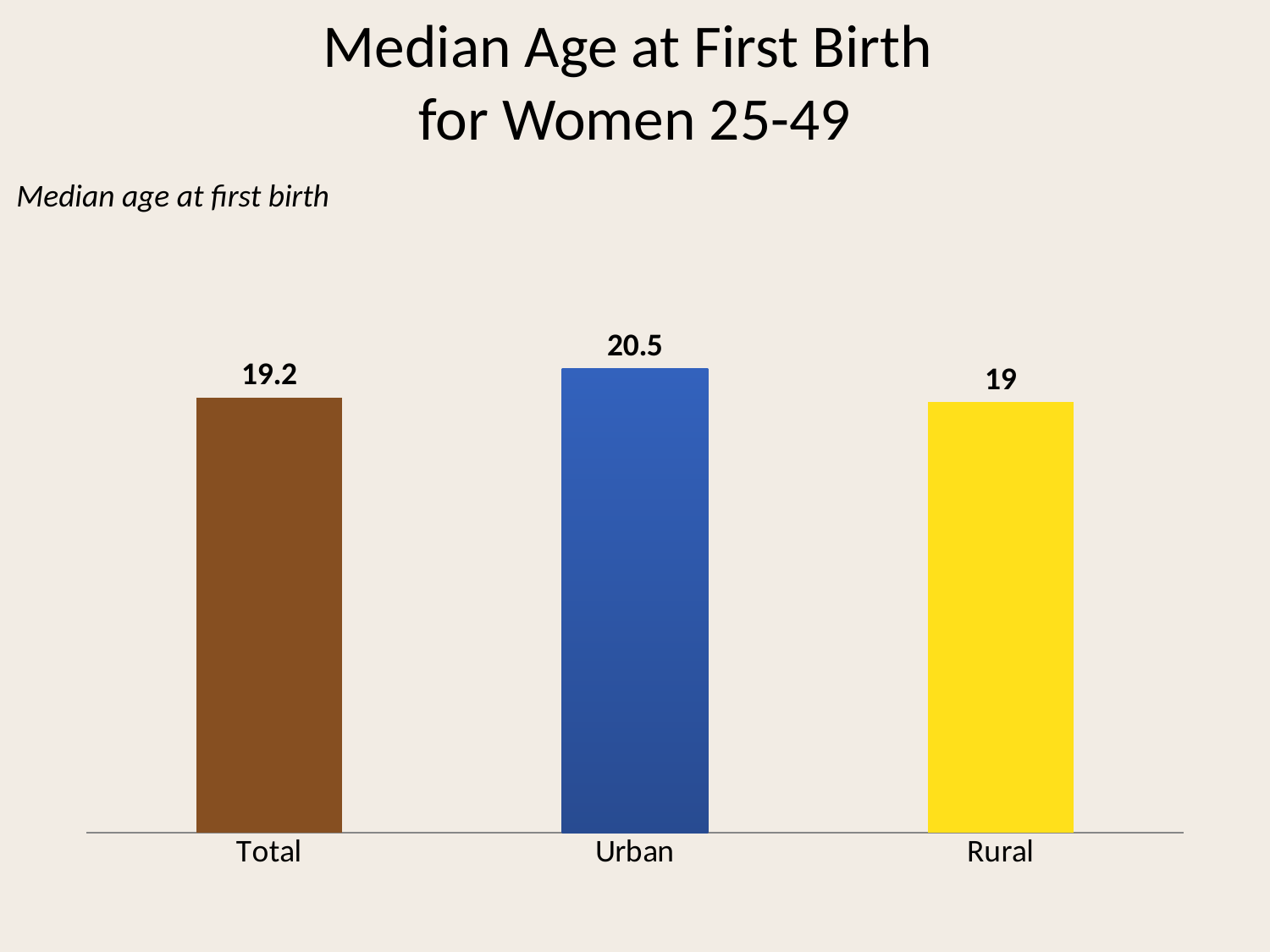

# Median Age at First Birth for Women 25-49
Median age at first birth

### Chart

| Category | Series 1 |
|---|---|
| Total | 19.2 |
| Urban | 20.5 |
| Rural | 19.0 |